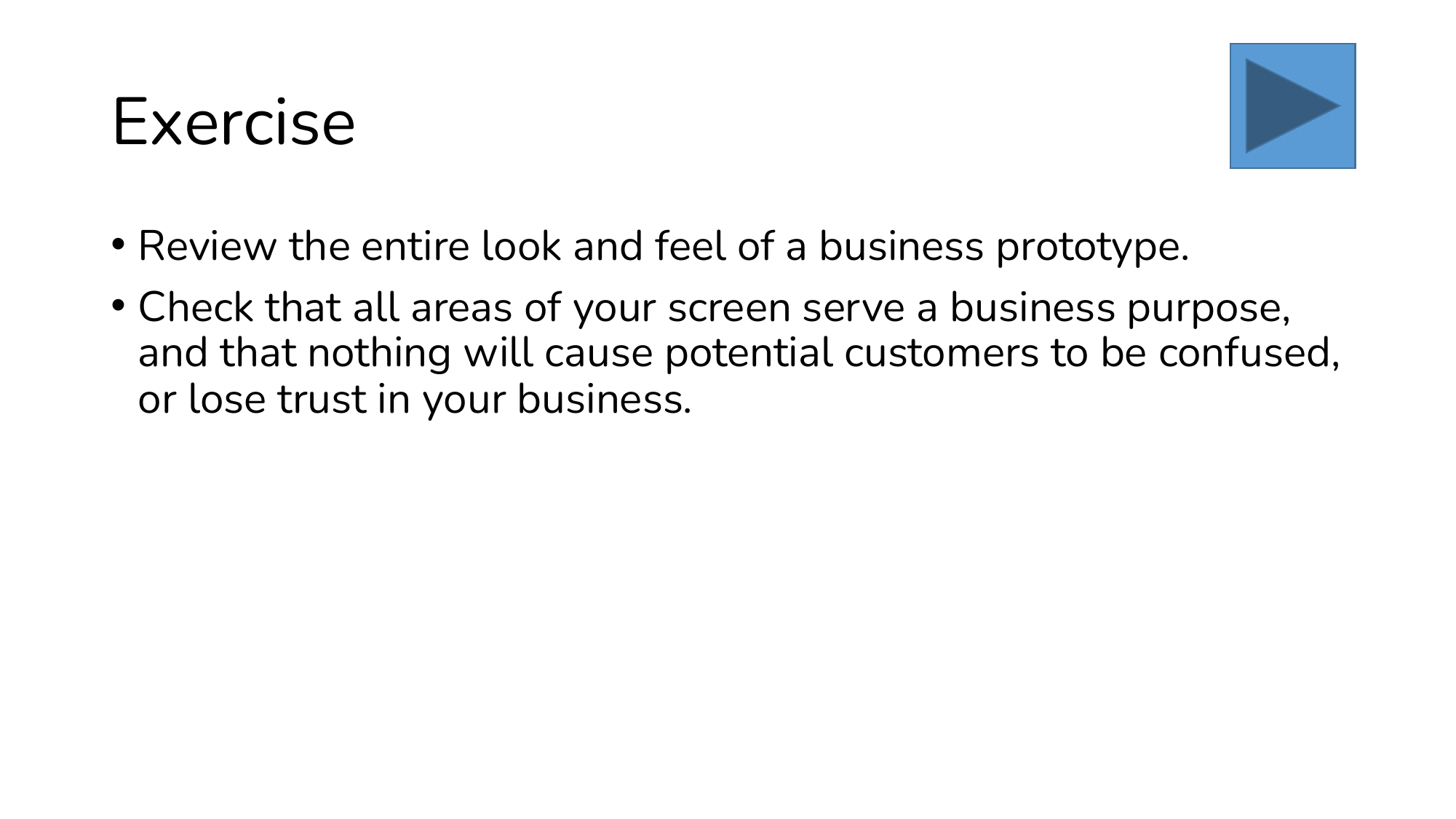

# Exercise

Review the entire look and feel of a business prototype.
Check that all areas of your screen serve a business purpose, and that nothing will cause potential customers to be confused, or lose trust in your business.